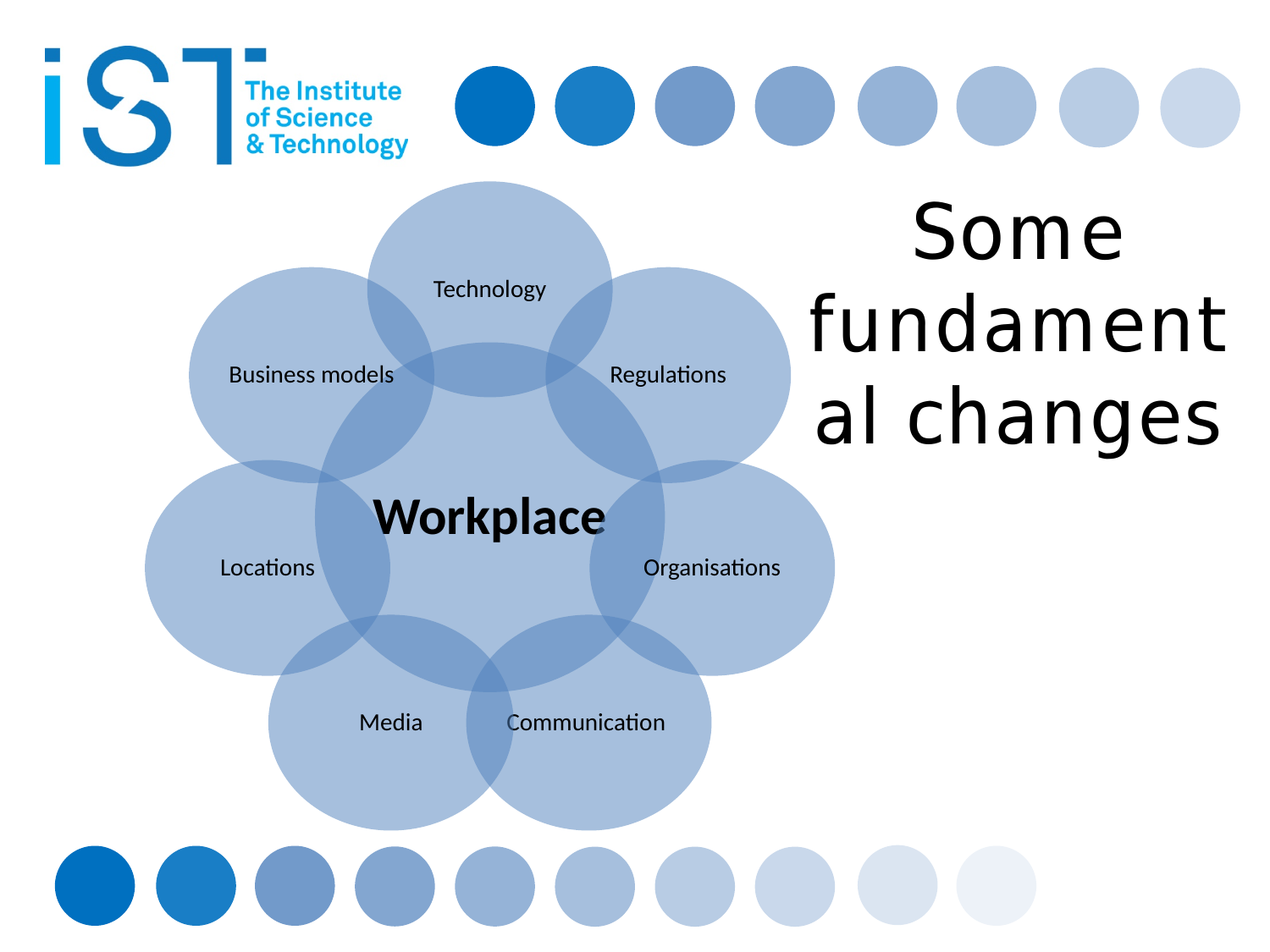

# Some fundamental changes
Workplace
Technology
Regulations
Organisations
Communication
Media
Locations
Business models